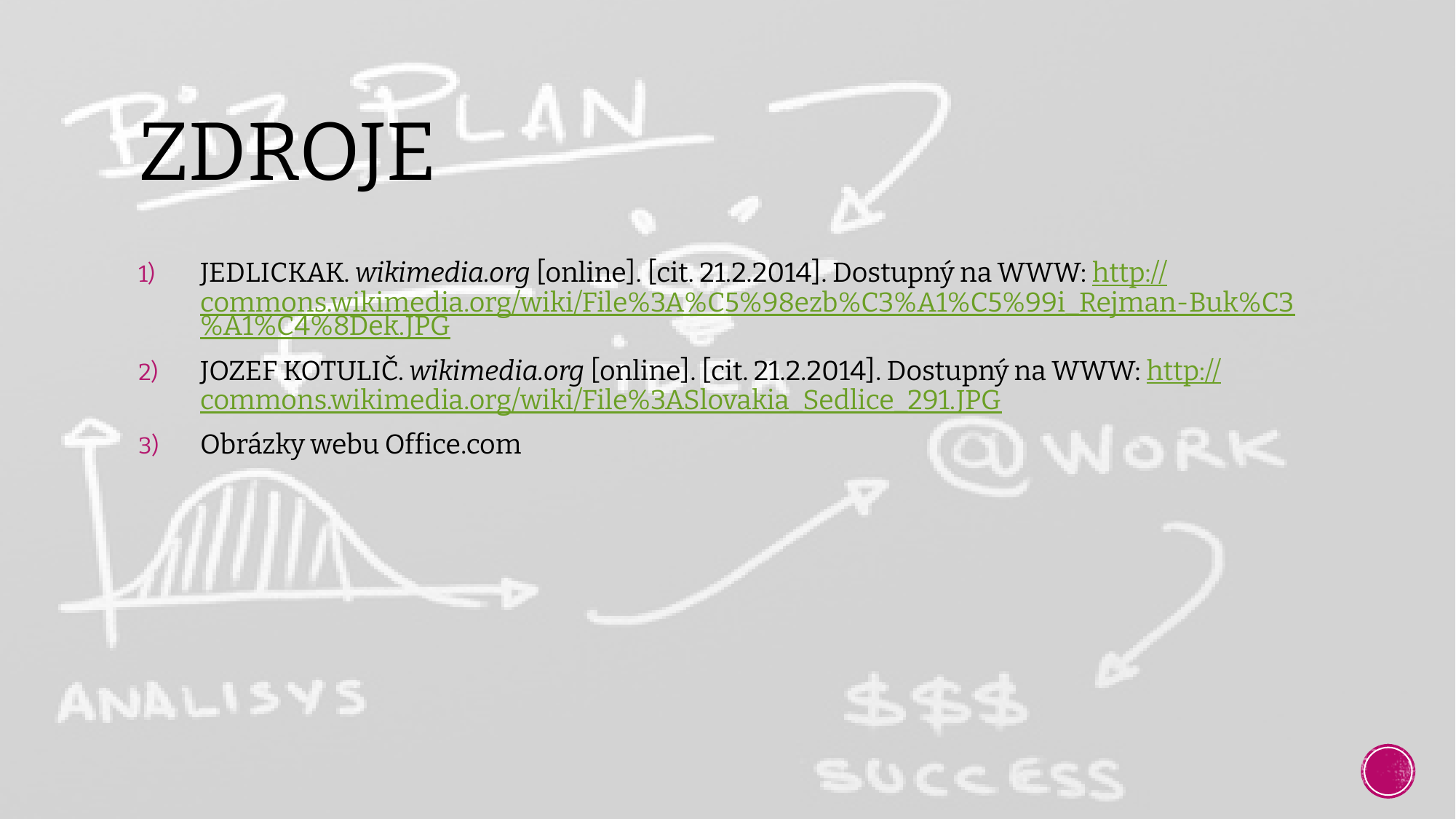

# ZDROJE
JEDLICKAK. wikimedia.org [online]. [cit. 21.2.2014]. Dostupný na WWW: http://commons.wikimedia.org/wiki/File%3A%C5%98ezb%C3%A1%C5%99i_Rejman-Buk%C3%A1%C4%8Dek.JPG
JOZEF KOTULIČ. wikimedia.org [online]. [cit. 21.2.2014]. Dostupný na WWW: http://commons.wikimedia.org/wiki/File%3ASlovakia_Sedlice_291.JPG
Obrázky webu Office.com